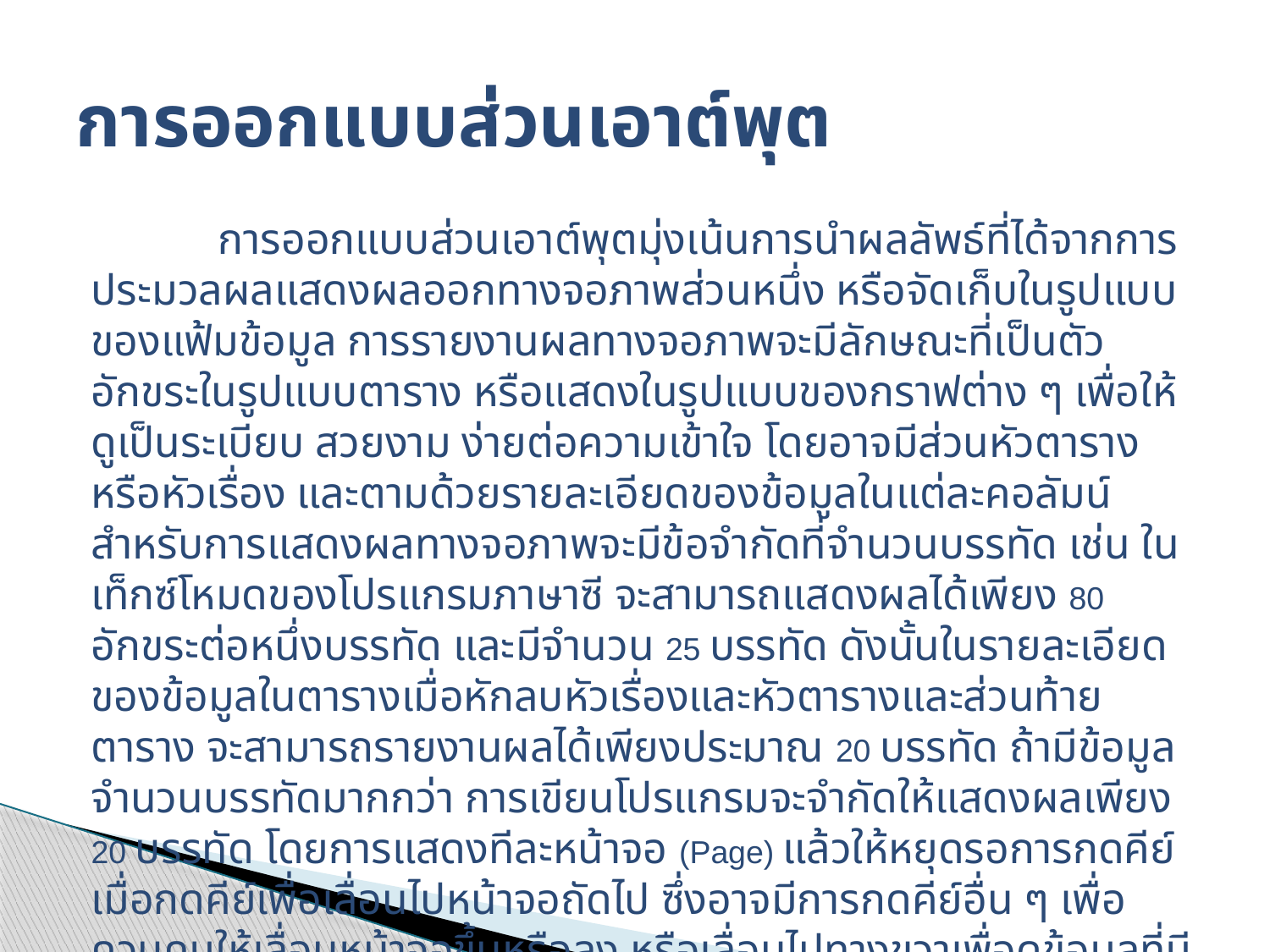

# การออกแบบส่วนเอาต์พุต
	การออกแบบส่วนเอาต์พุตมุ่งเน้นการนำผลลัพธ์ที่ได้จากการประมวลผลแสดงผลออกทางจอภาพส่วนหนึ่ง หรือจัดเก็บในรูปแบบของแฟ้มข้อมูล การรายงานผลทางจอภาพจะมีลักษณะที่เป็นตัวอักขระในรูปแบบตาราง หรือแสดงในรูปแบบของกราฟต่าง ๆ เพื่อให้ดูเป็นระเบียบ สวยงาม ง่ายต่อความเข้าใจ โดยอาจมีส่วนหัวตารางหรือหัวเรื่อง และตามด้วยรายละเอียดของข้อมูลในแต่ละคอลัมน์ สำหรับการแสดงผลทางจอภาพจะมีข้อจำกัดที่จำนวนบรรทัด เช่น ในเท็กซ์โหมดของโปรแกรมภาษาซี จะสามารถแสดงผลได้เพียง 80 อักขระต่อหนึ่งบรรทัด และมีจำนวน 25 บรรทัด ดังนั้นในรายละเอียดของข้อมูลในตารางเมื่อหักลบหัวเรื่องและหัวตารางและส่วนท้ายตาราง จะสามารถรายงานผลได้เพียงประมาณ 20 บรรทัด ถ้ามีข้อมูลจำนวนบรรทัดมากกว่า การเขียนโปรแกรมจะจำกัดให้แสดงผลเพียง 20 บรรทัด โดยการแสดงทีละหน้าจอ (Page) แล้วให้หยุดรอการกดคีย์ เมื่อกดคีย์เพื่อเลื่อนไปหน้าจอถัดไป ซึ่งอาจมีการกดคีย์อื่น ๆ เพื่อควบคุมให้เลื่อนหน้าจอขึ้นหรือลง หรือเลื่อนไปทางขวาเพื่อดูข้อมูลที่มีมากกว่า 80 คอลัมน์ และเลื่อนไปทางซ้าย เพื่อย้อนกลับ